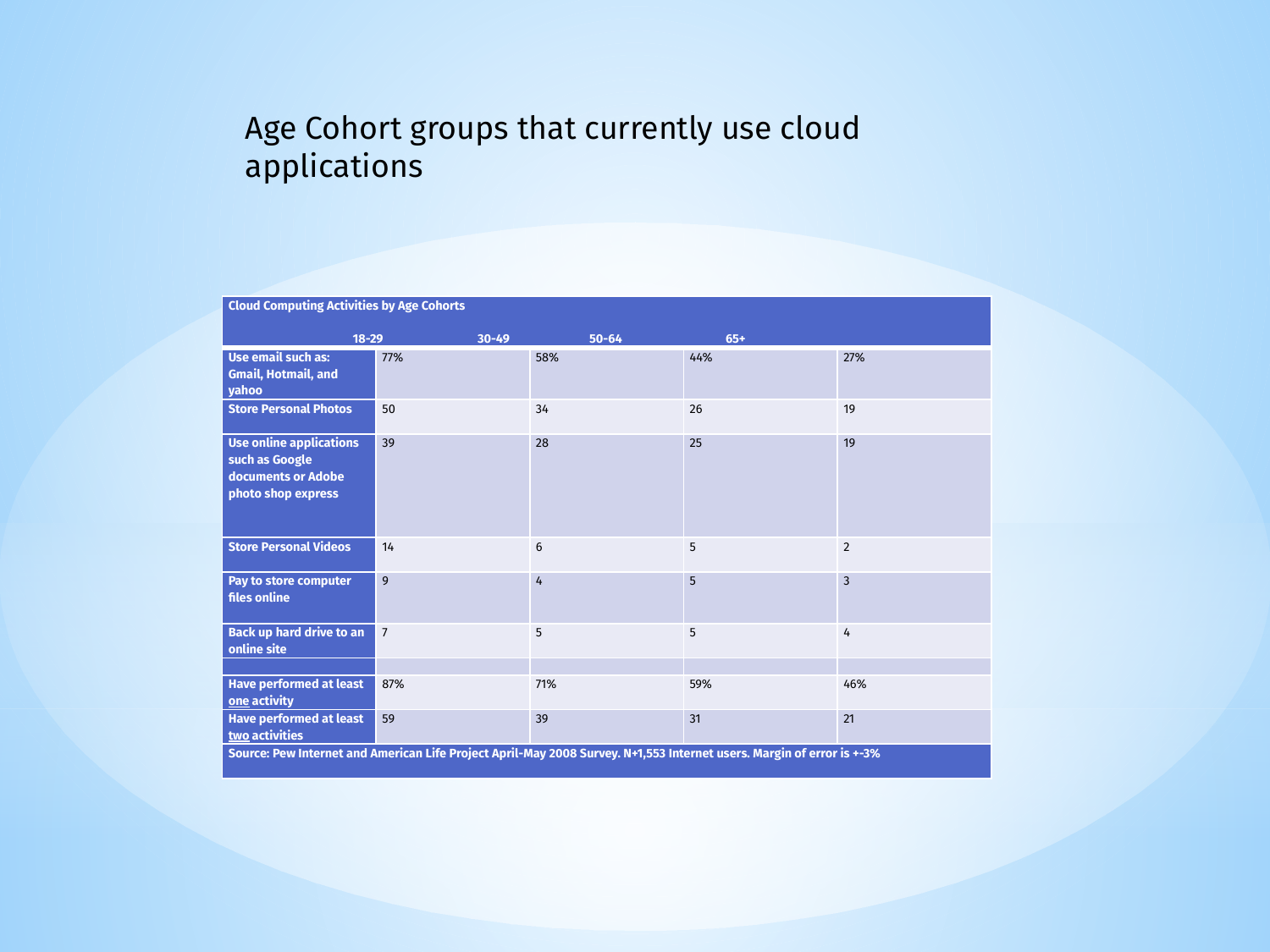

Age Cohort groups that currently use cloud applications
| Cloud Computing Activities by Age Cohorts   18-29 30-49 50-64 65+ |  |  |  |  |
| --- | --- | --- | --- | --- |
| Use email such as: Gmail, Hotmail, and yahoo | 77% | 58% | 44% | 27% |
| Store Personal Photos | 50 | 34 | 26 | 19 |
| Use online applications such as Google documents or Adobe photo shop express | 39 | 28 | 25 | 19 |
| Store Personal Videos | 14 | 6 | 5 | 2 |
| Pay to store computer files online | 9 | 4 | 5 | 3 |
| Back up hard drive to an online site | 7 | 5 | 5 | 4 |
|  |  |  |  |  |
| Have performed at least one activity | 87% | 71% | 59% | 46% |
| Have performed at least two activities | 59 | 39 | 31 | 21 |
| Source: Pew Internet and American Life Project April-May 2008 Survey. N+1,553 Internet users. Margin of error is +-3% |  |  |  |  |